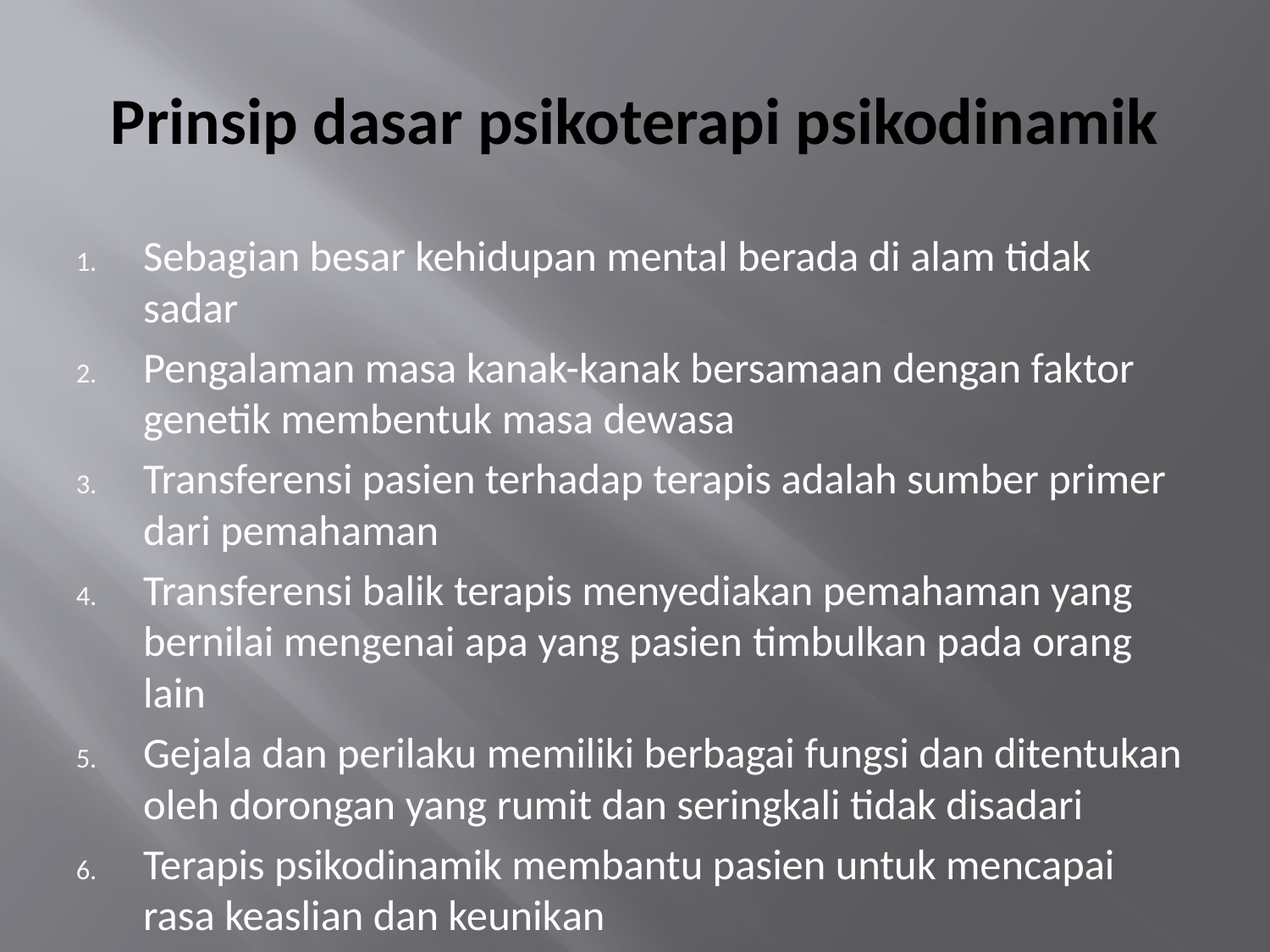

# Prinsip dasar psikoterapi psikodinamik
Sebagian besar kehidupan mental berada di alam tidak sadar
Pengalaman masa kanak-kanak bersamaan dengan faktor genetik membentuk masa dewasa
Transferensi pasien terhadap terapis adalah sumber primer dari pemahaman
Transferensi balik terapis menyediakan pemahaman yang bernilai mengenai apa yang pasien timbulkan pada orang lain
Gejala dan perilaku memiliki berbagai fungsi dan ditentukan oleh dorongan yang rumit dan seringkali tidak disadari
Terapis psikodinamik membantu pasien untuk mencapai rasa keaslian dan keunikan